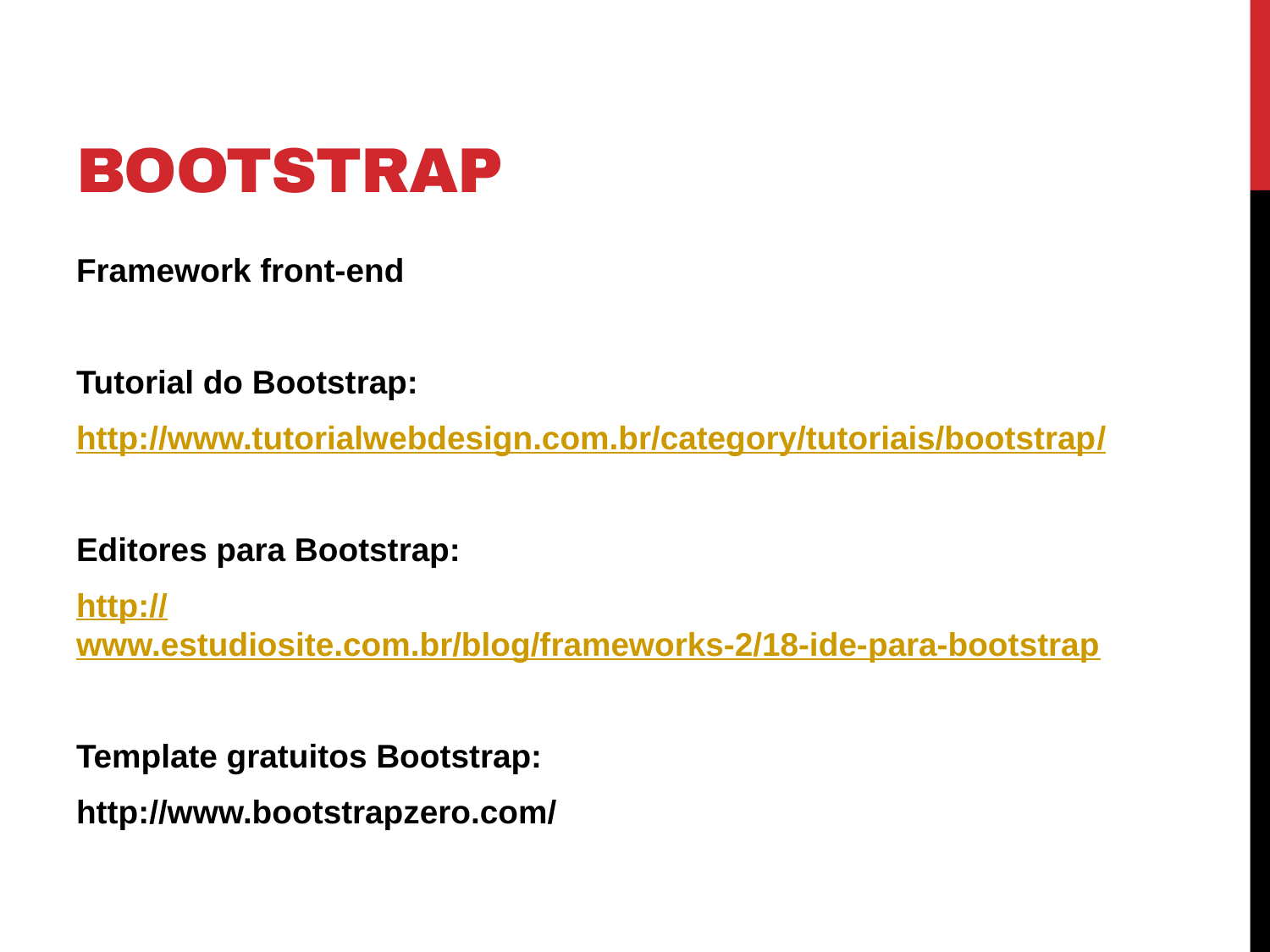

# Bootstrap
Framework front-end

Tutorial do Bootstrap:
http://www.tutorialwebdesign.com.br/category/tutoriais/bootstrap/

Editores para Bootstrap:
http://www.estudiosite.com.br/blog/frameworks-2/18-ide-para-bootstrap

Template gratuitos Bootstrap:
http://www.bootstrapzero.com/